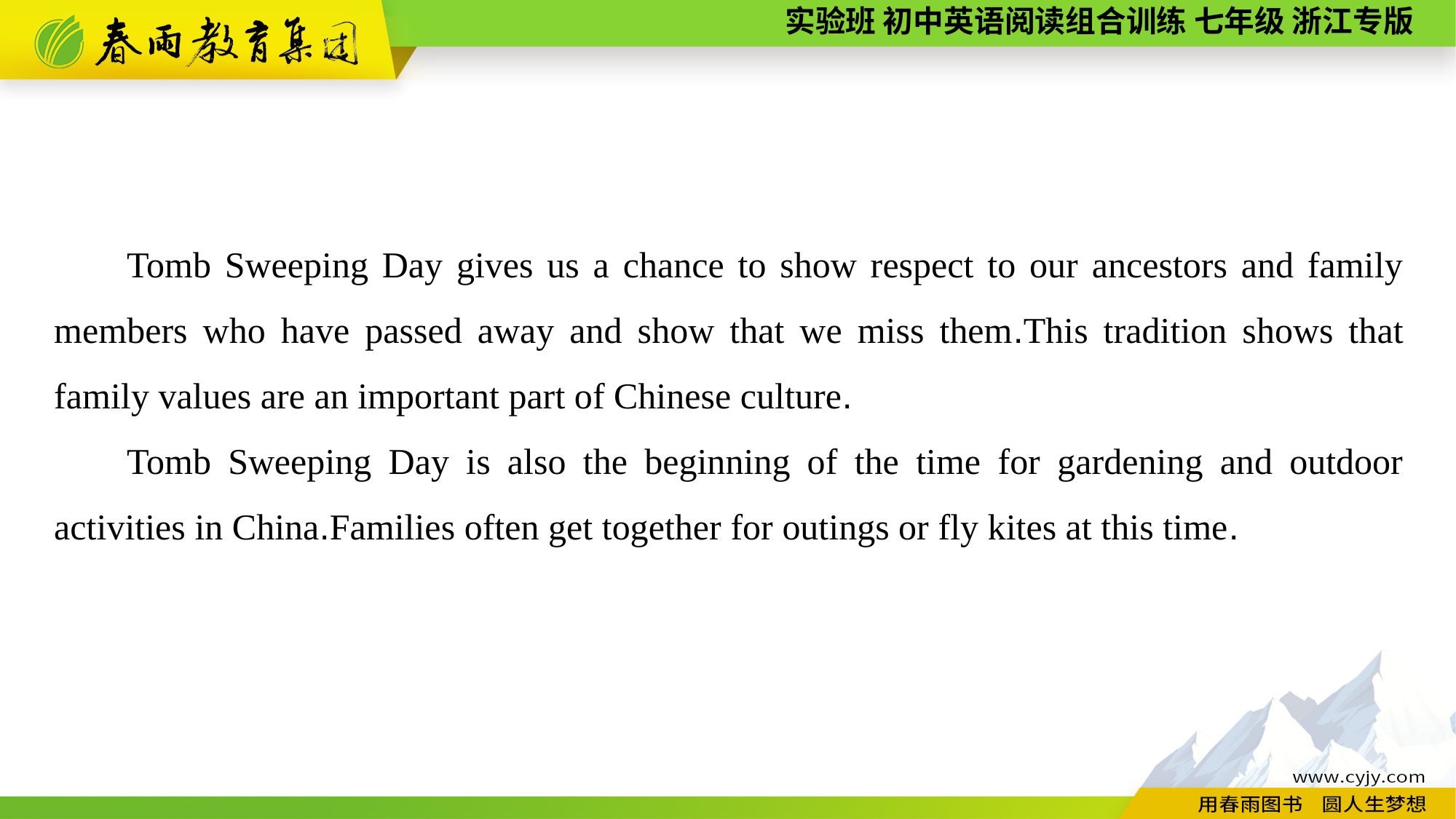

Tomb Sweeping Day gives us a chance to show respect to our ancestors and family members who have passed away and show that we miss them.This tradition shows that family values are an important part of Chinese culture.
Tomb Sweeping Day is also the beginning of the time for gardening and outdoor activities in China.Families often get together for outings or fly kites at this time.